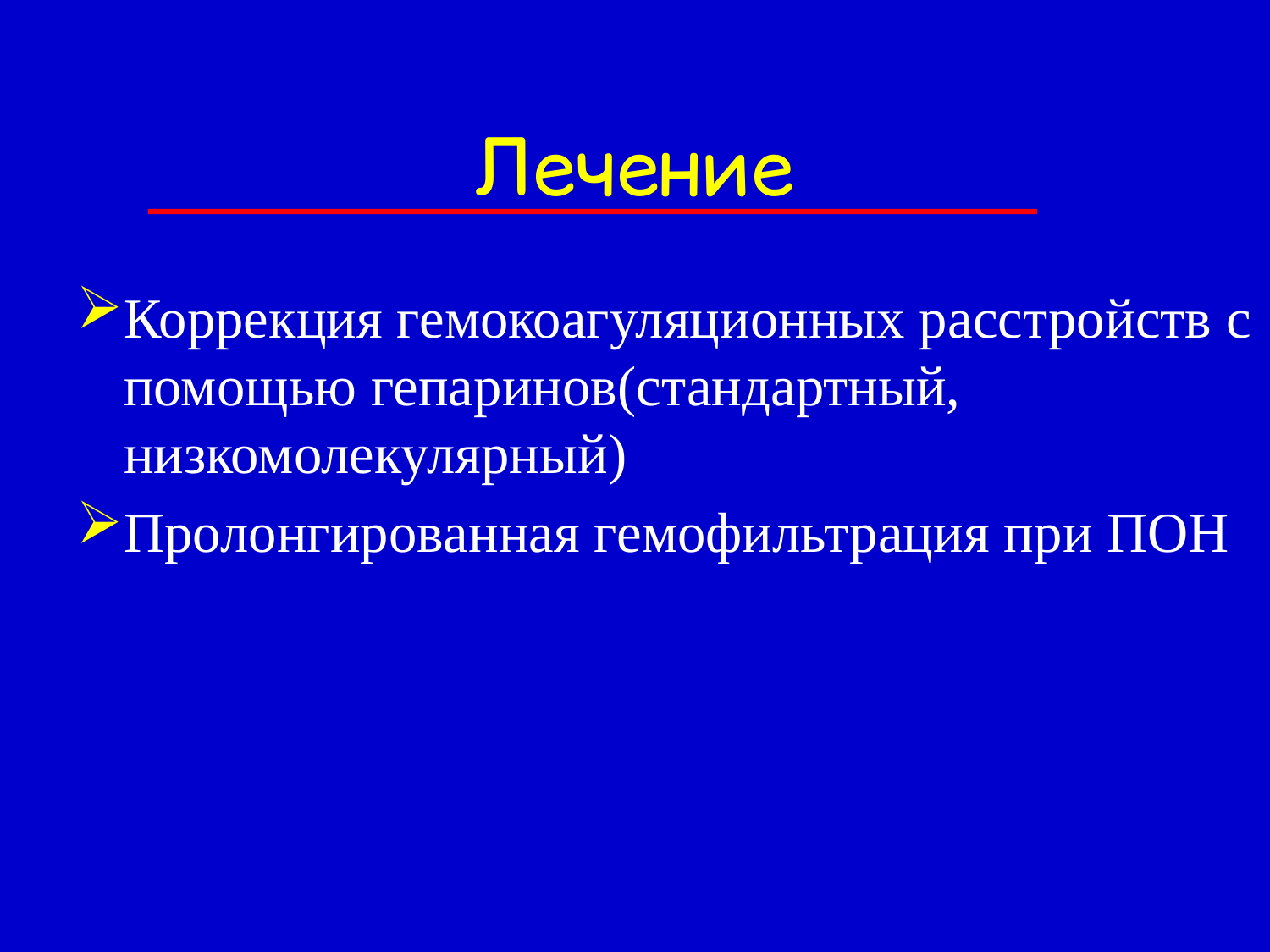

# Лечение

Коррекция гемокоагуляционных расстройств с помощью гепаринов(стандартный, низкомолекулярный)
Пролонгированная гемофильтрация при ПОН